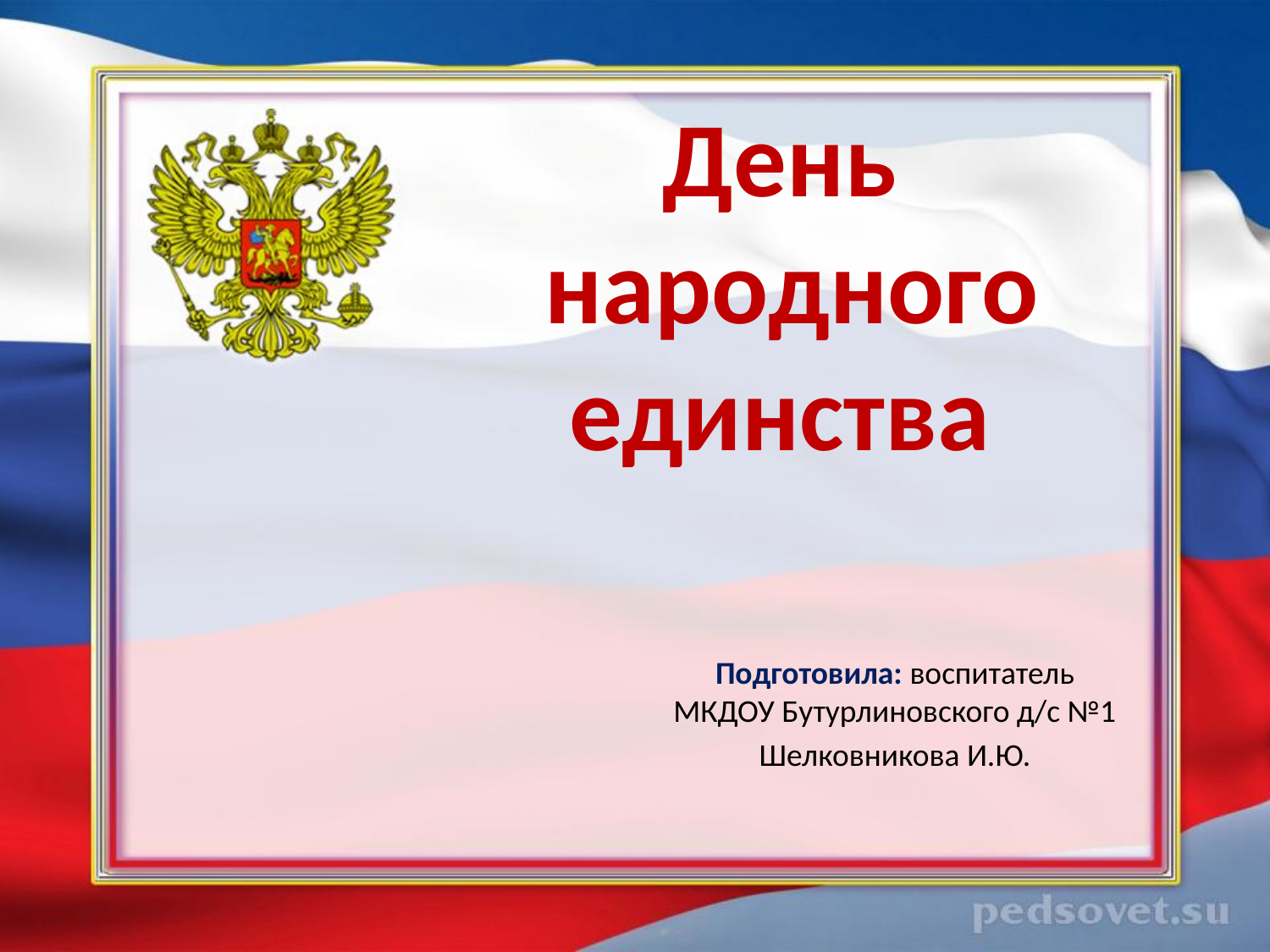

# День народного единства
Подготовила: воспитатель МКДОУ Бутурлиновского д/с №1
Шелковникова И.Ю.